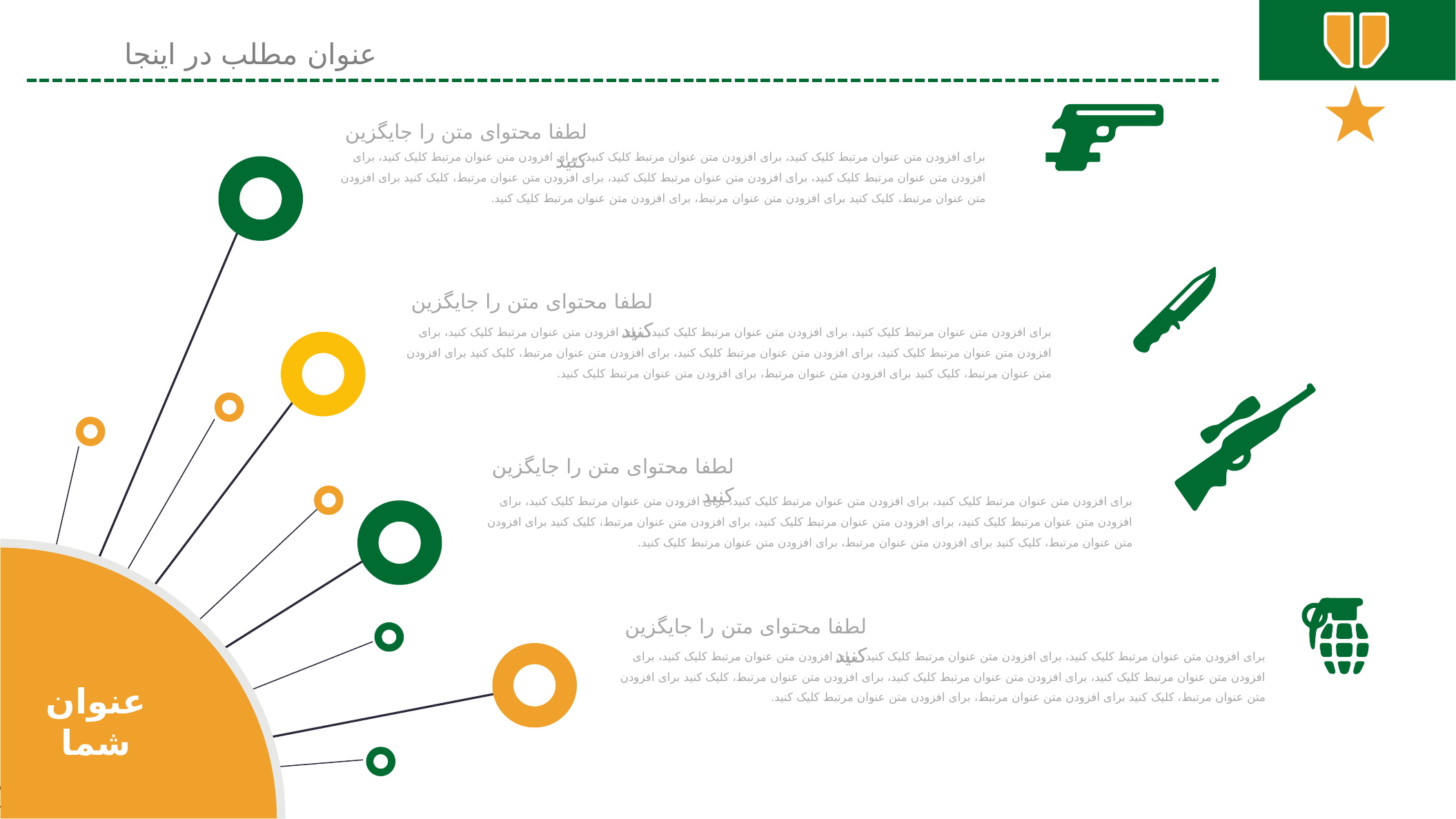

عنوان مطلب در اینجا

لطفا محتوای متن را جایگزین کنید
برای افزودن متن عنوان مرتبط کلیک کنید، برای افزودن متن عنوان مرتبط کلیک کنید، برای افزودن متن عنوان مرتبط کلیک کنید، برای افزودن متن عنوان مرتبط کلیک کنید، برای افزودن متن عنوان مرتبط کلیک کنید، برای افزودن متن عنوان مرتبط، کلیک کنید برای افزودن متن عنوان مرتبط، کلیک کنید برای افزودن متن عنوان مرتبط، برای افزودن متن عنوان مرتبط کلیک کنید.

لطفا محتوای متن را جایگزین کنید
برای افزودن متن عنوان مرتبط کلیک کنید، برای افزودن متن عنوان مرتبط کلیک کنید، برای افزودن متن عنوان مرتبط کلیک کنید، برای افزودن متن عنوان مرتبط کلیک کنید، برای افزودن متن عنوان مرتبط کلیک کنید، برای افزودن متن عنوان مرتبط، کلیک کنید برای افزودن متن عنوان مرتبط، کلیک کنید برای افزودن متن عنوان مرتبط، برای افزودن متن عنوان مرتبط کلیک کنید.

لطفا محتوای متن را جایگزین کنید
برای افزودن متن عنوان مرتبط کلیک کنید، برای افزودن متن عنوان مرتبط کلیک کنید، برای افزودن متن عنوان مرتبط کلیک کنید، برای افزودن متن عنوان مرتبط کلیک کنید، برای افزودن متن عنوان مرتبط کلیک کنید، برای افزودن متن عنوان مرتبط، کلیک کنید برای افزودن متن عنوان مرتبط، کلیک کنید برای افزودن متن عنوان مرتبط، برای افزودن متن عنوان مرتبط کلیک کنید.

عنوان شما

لطفا محتوای متن را جایگزین کنید

برای افزودن متن عنوان مرتبط کلیک کنید، برای افزودن متن عنوان مرتبط کلیک کنید، برای افزودن متن عنوان مرتبط کلیک کنید، برای افزودن متن عنوان مرتبط کلیک کنید، برای افزودن متن عنوان مرتبط کلیک کنید، برای افزودن متن عنوان مرتبط، کلیک کنید برای افزودن متن عنوان مرتبط، کلیک کنید برای افزودن متن عنوان مرتبط، برای افزودن متن عنوان مرتبط کلیک کنید.